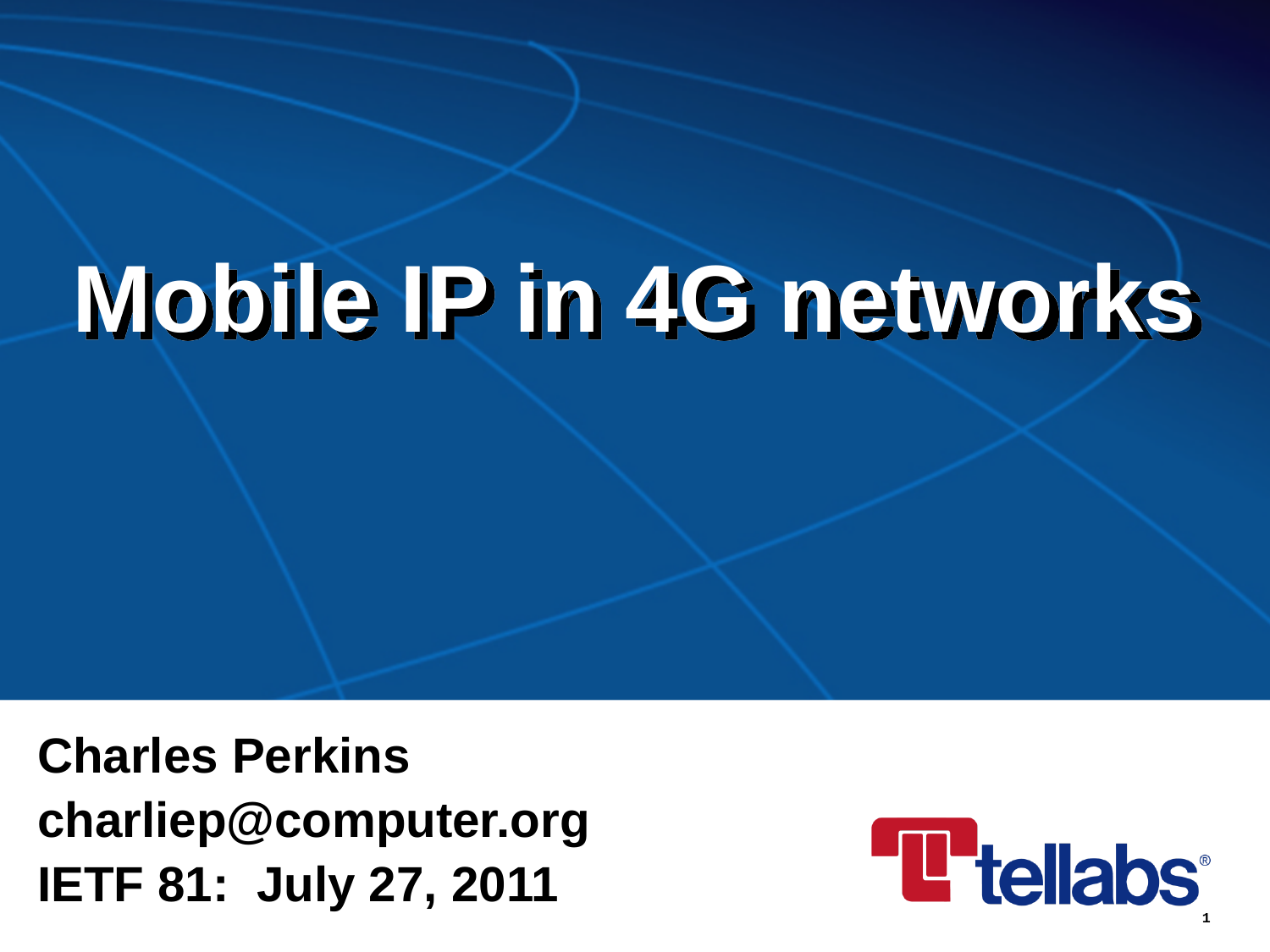

# Mobile IP in 4G networks
Charles Perkins
charliep@computer.org
IETF 81:  July 27, 2011
1